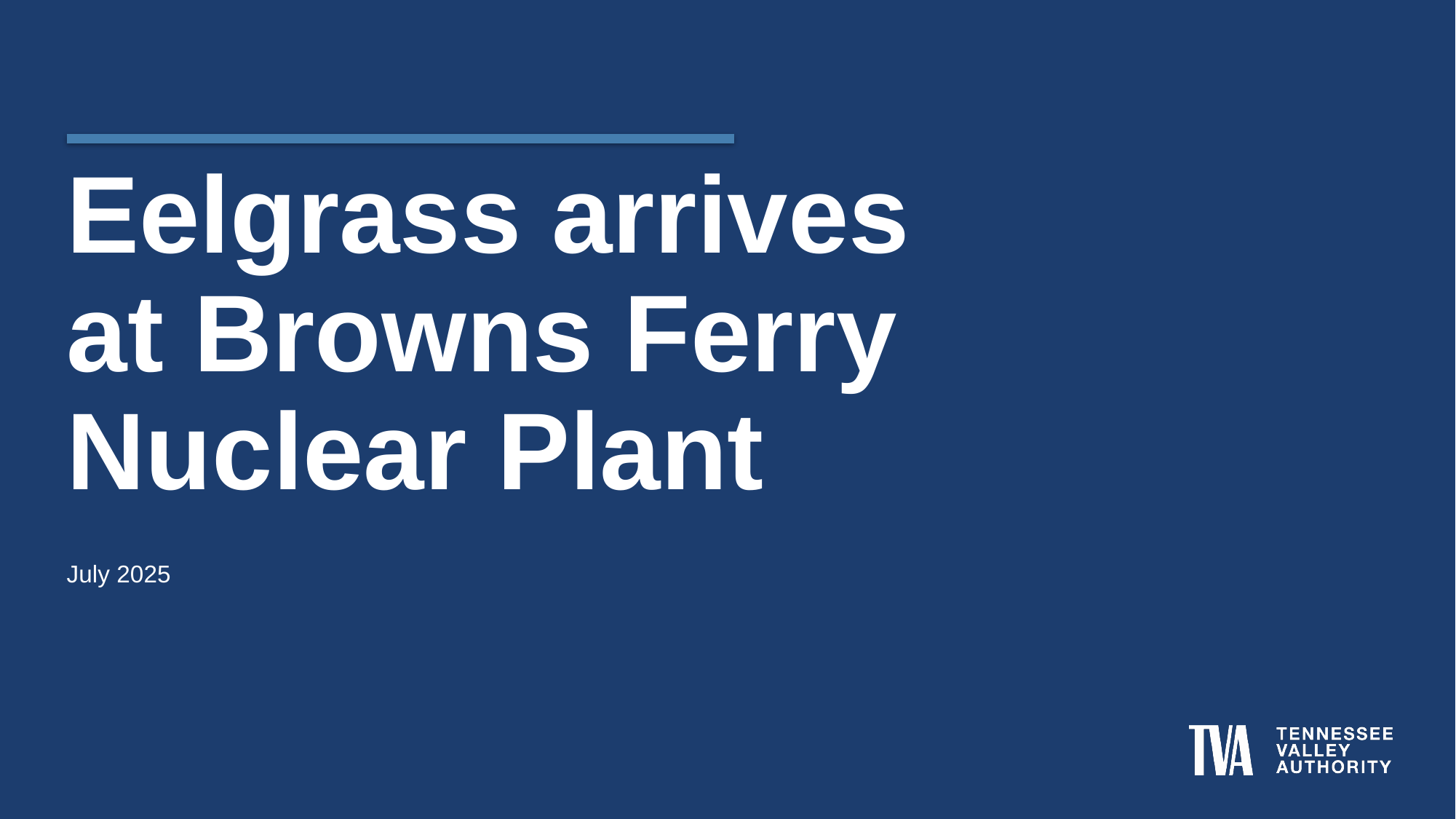

# Eelgrass arrives at Browns Ferry Nuclear Plant
July 2025